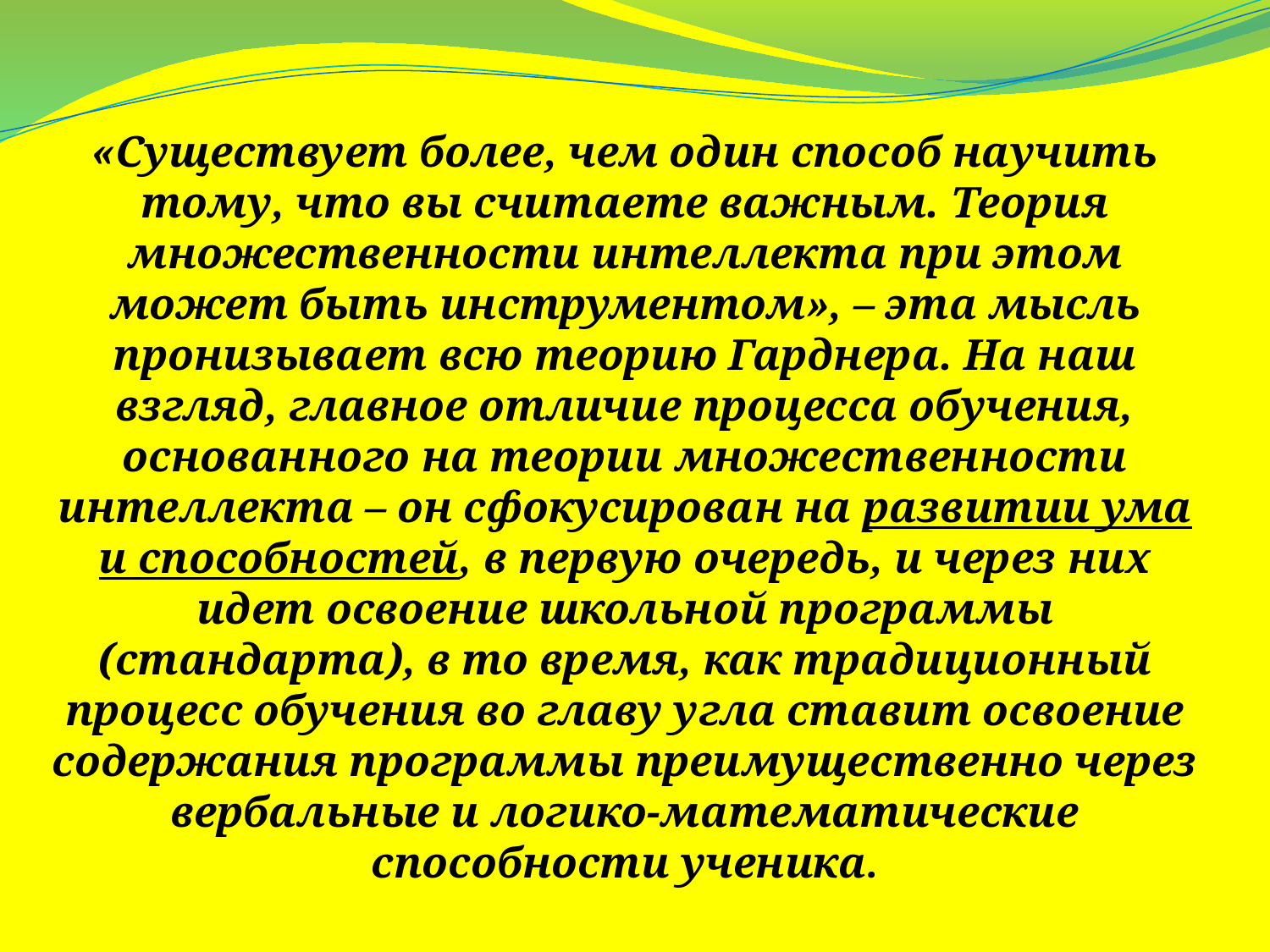

«Существует более, чем один способ научить тому, что вы считаете важным. Теория множественности интеллекта при этом может быть инструментом», – эта мысль пронизывает всю теорию Гарднера. На наш взгляд, главное отличие процесса обучения, основанного на теории множественности интеллекта – он сфокусирован на развитии ума и способностей, в первую очередь, и через них идет освоение школьной программы (стандарта), в то время, как традиционный процесс обучения во главу угла ставит освоение содержания программы преимущественно через вербальные и логико-математические способности ученика.